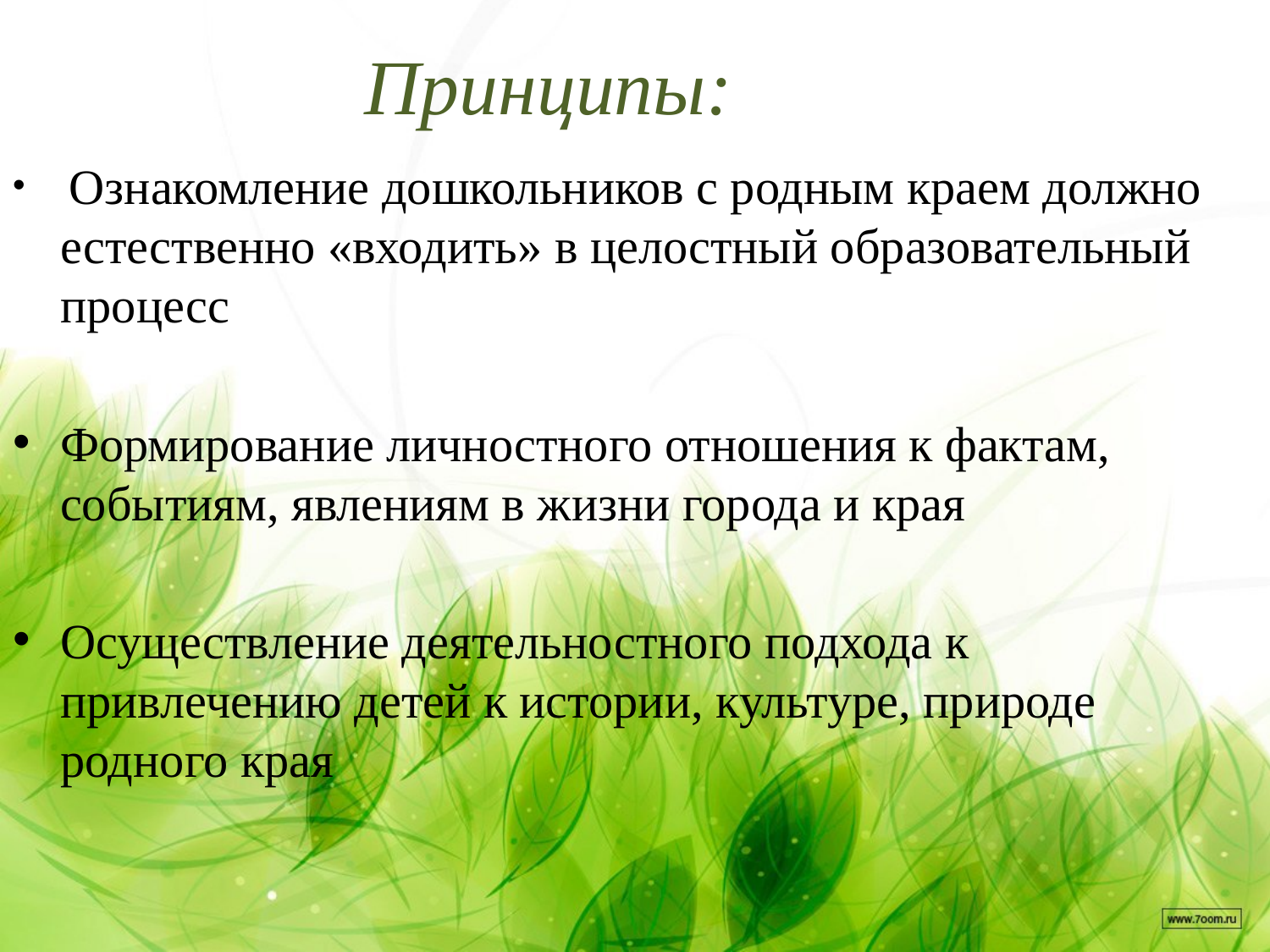

Принципы:
 Ознакомление дошкольников с родным краем должно естественно «входить» в целостный образовательный процесс

Формирование личностного отношения к фактам, событиям, явлениям в жизни города и края

Осуществление деятельностного подхода к привлечению детей к истории, культуре, природе родного края